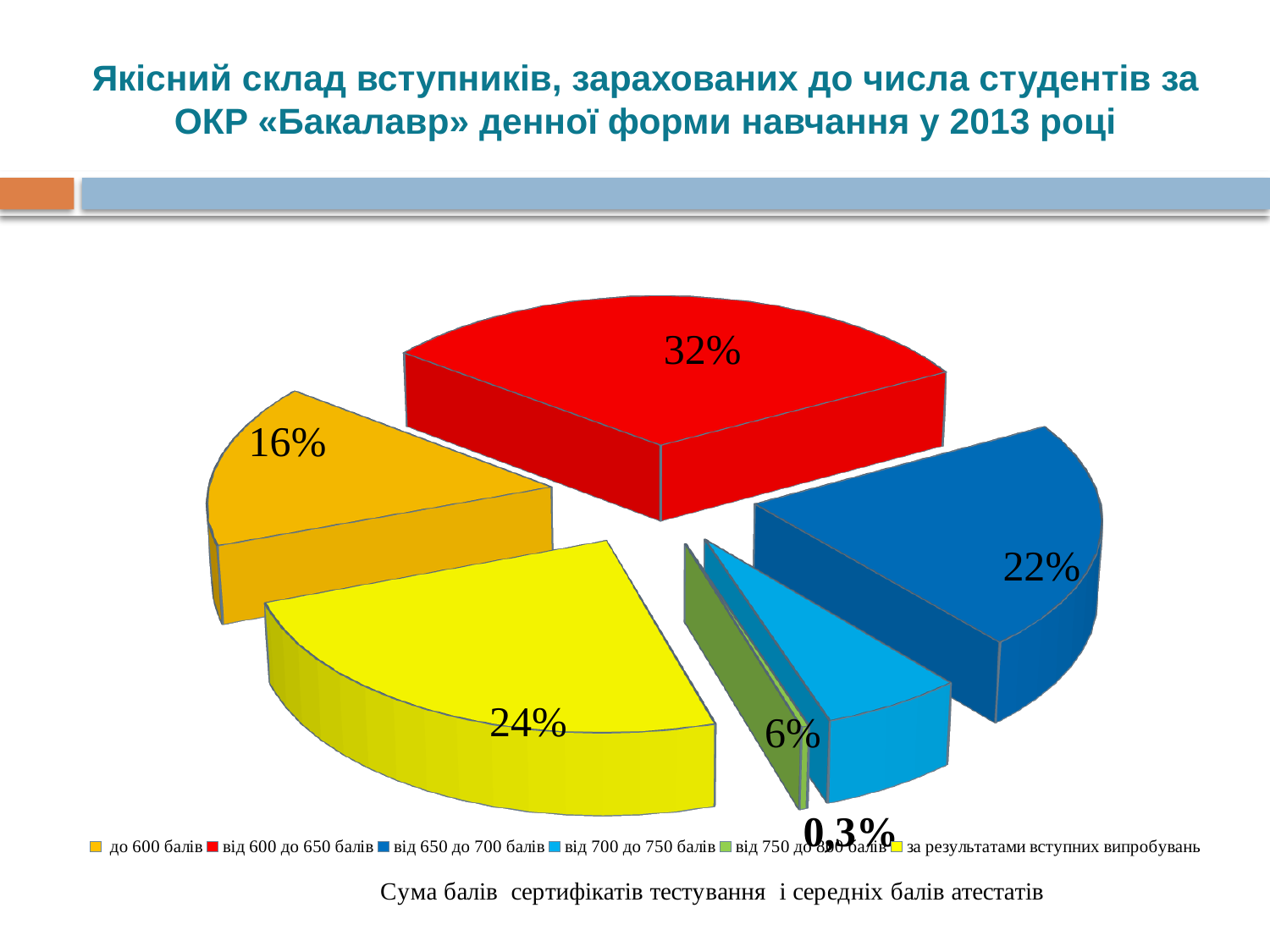

# Якісний склад вступників, зарахованих до числа студентів за ОКР «Бакалавр» денної форми навчання у 2013 році

[unsupported chart]